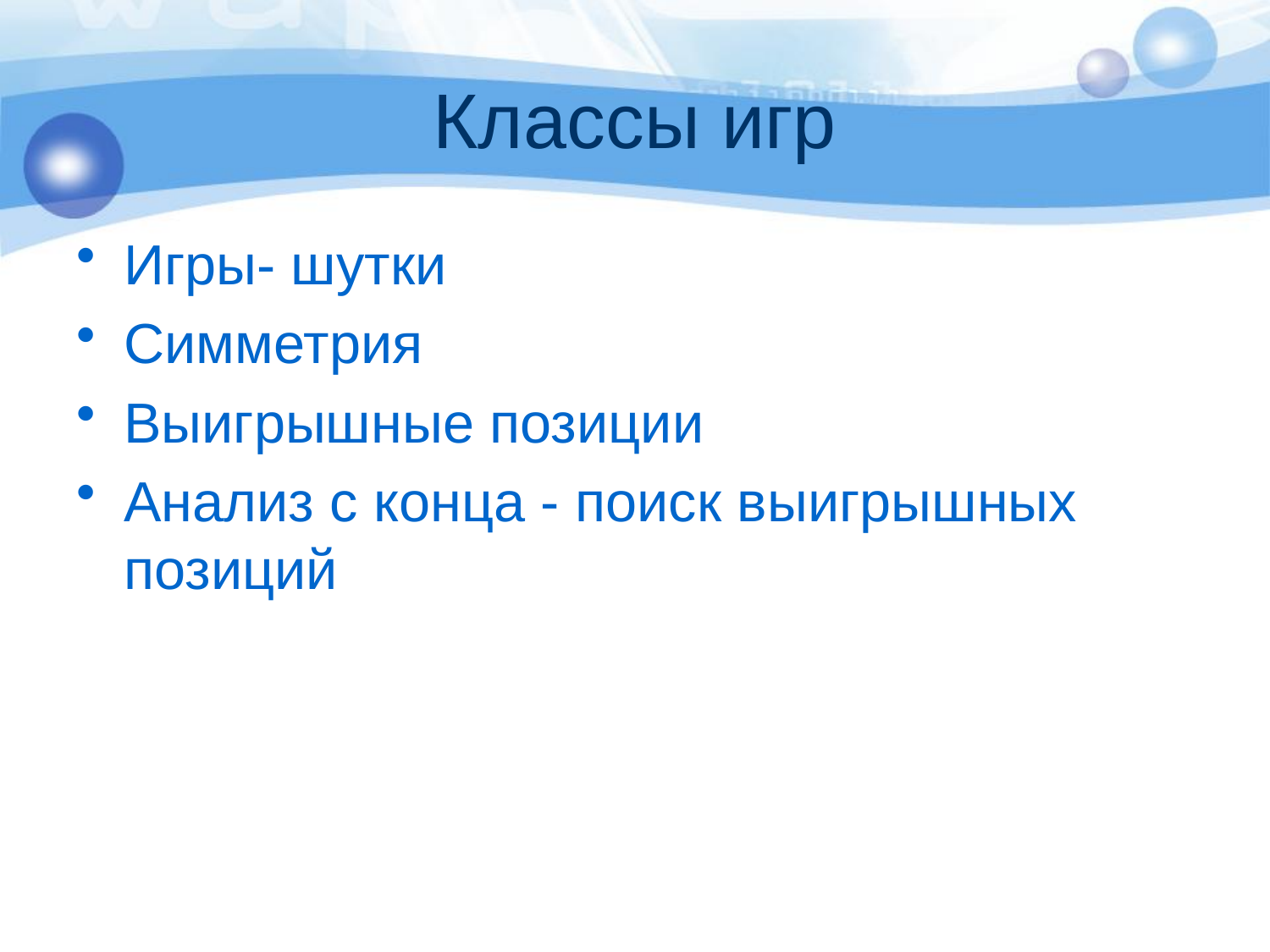

# Классы игр
Игры- шутки
Симметрия
Выигрышные позиции
Анализ с конца - поиск выигрышных позиций